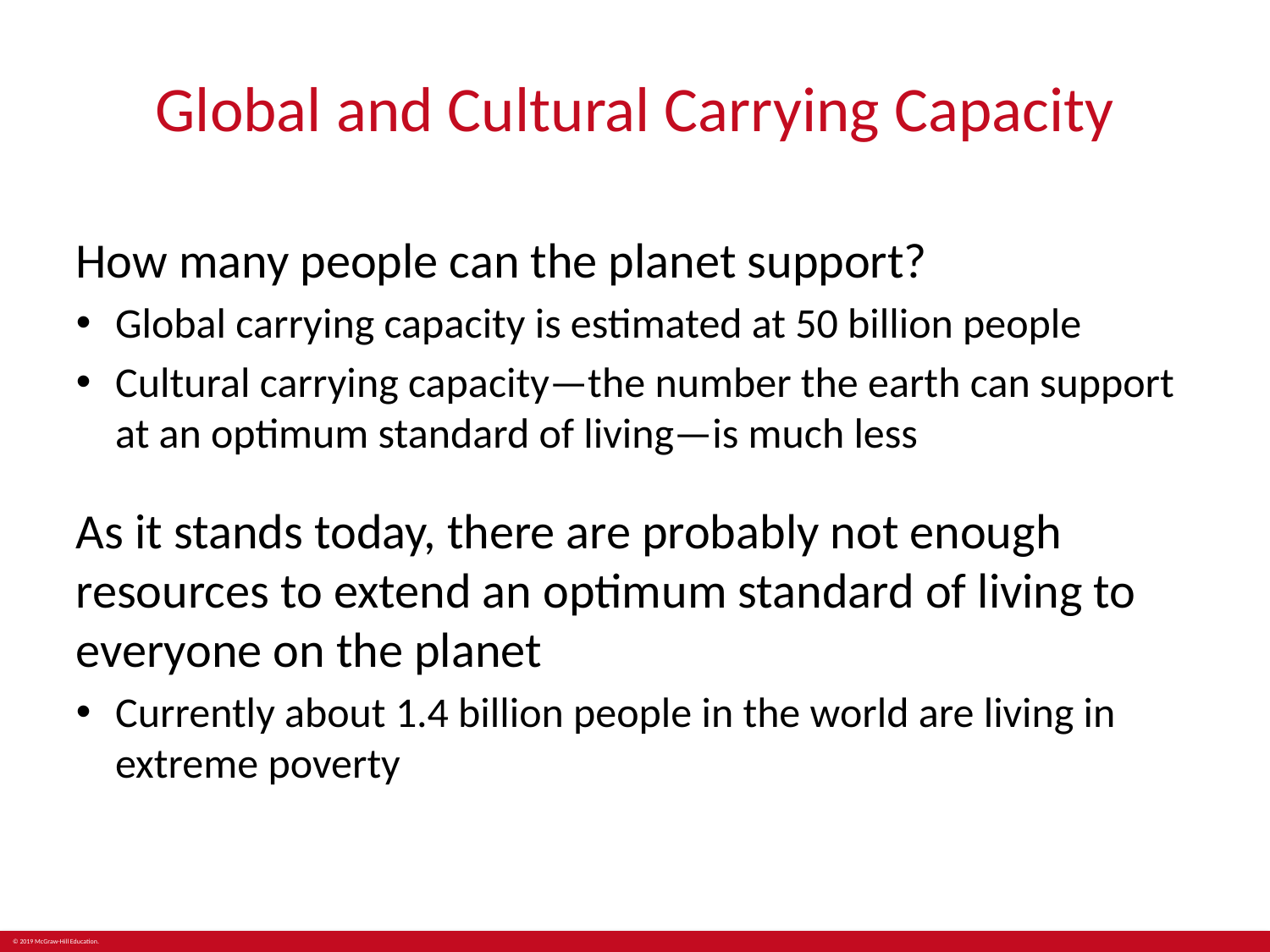

# Global and Cultural Carrying Capacity
How many people can the planet support?
Global carrying capacity is estimated at 50 billion people
Cultural carrying capacity—the number the earth can support at an optimum standard of living—is much less
As it stands today, there are probably not enough resources to extend an optimum standard of living to everyone on the planet
Currently about 1.4 billion people in the world are living in extreme poverty